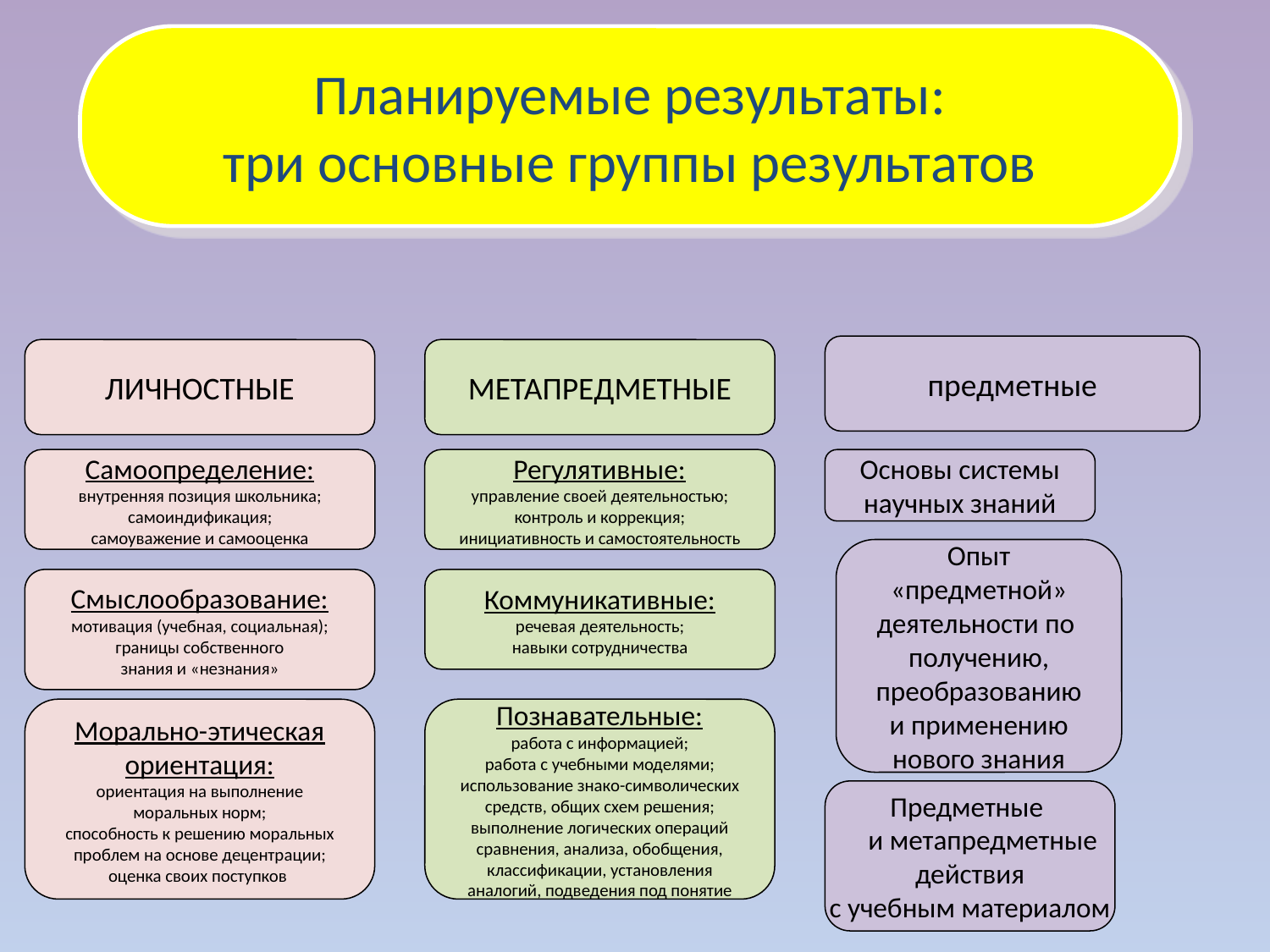

Планируемые результаты:
три основные группы результатов
предметные
ЛИЧНОСТНЫЕ
МЕТАПРЕДМЕТНЫЕ
Самоопределение:
внутренняя позиция школьника;
самоиндификация;
самоуважение и самооценка
Регулятивные:
управление своей деятельностью;
контроль и коррекция;
инициативность и самостоятельность
Основы системы
научных знаний
Опыт
 «предметной»
деятельности по
получению,
преобразованию
и применению
нового знания
Смыслообразование:
мотивация (учебная, социальная);
границы собственного
знания и «незнания»
Коммуникативные:
речевая деятельность;
навыки сотрудничества
Морально-этическая
ориентация:
ориентация на выполнение
моральных норм;
способность к решению моральных
проблем на основе децентрации;
оценка своих поступков
Познавательные:
работа с информацией;
работа с учебными моделями;
использование знако-символических
средств, общих схем решения;
выполнение логических операций
сравнения, анализа, обобщения,
классификации, установления
аналогий, подведения под понятие

Предметные
     и метапредметные
действия
 с учебным материалом